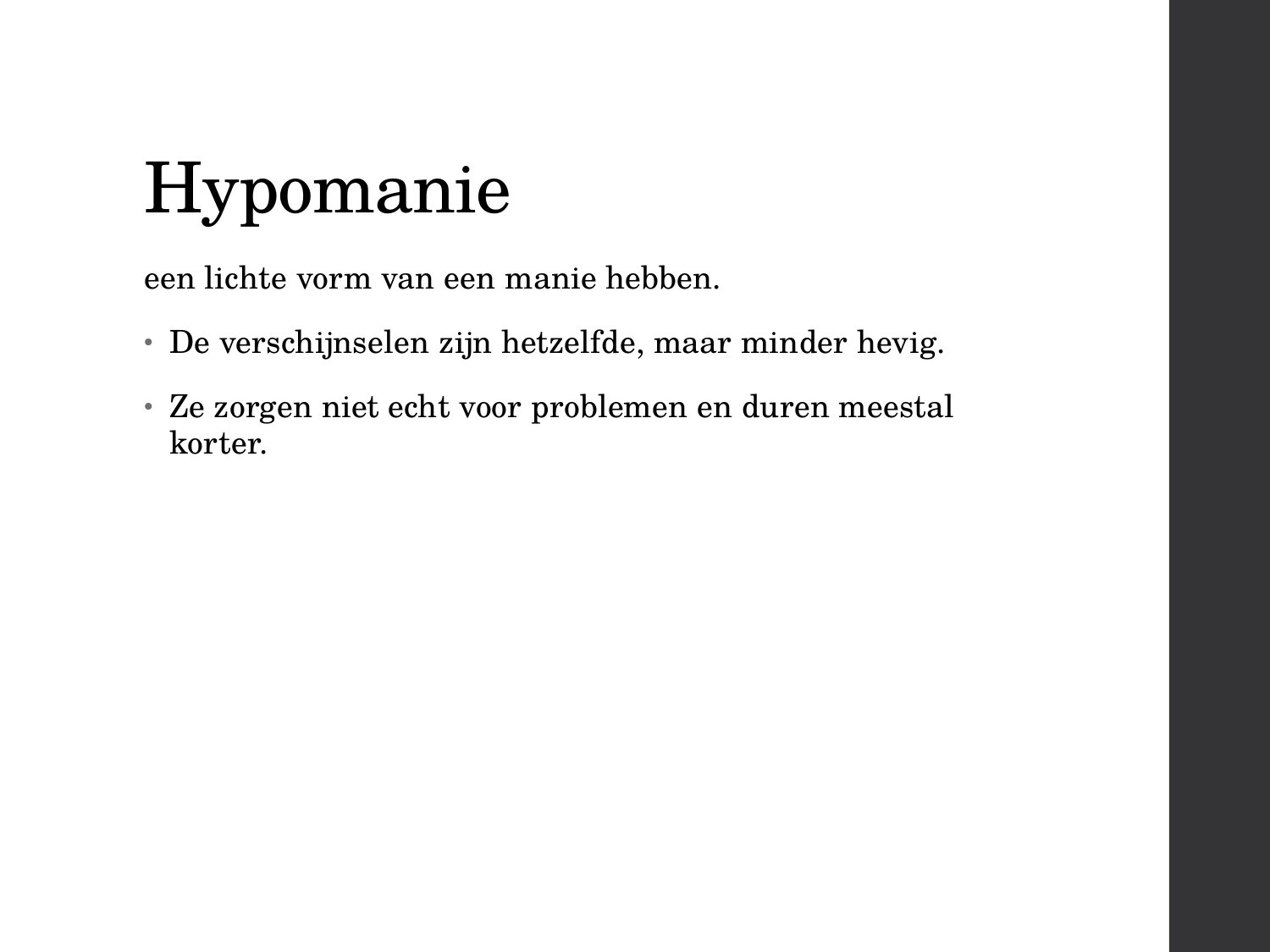

# Hypomanie
een lichte vorm van een manie hebben.
De verschijnselen zijn hetzelfde, maar minder hevig.
Ze zorgen niet echt voor problemen en duren meestal korter.